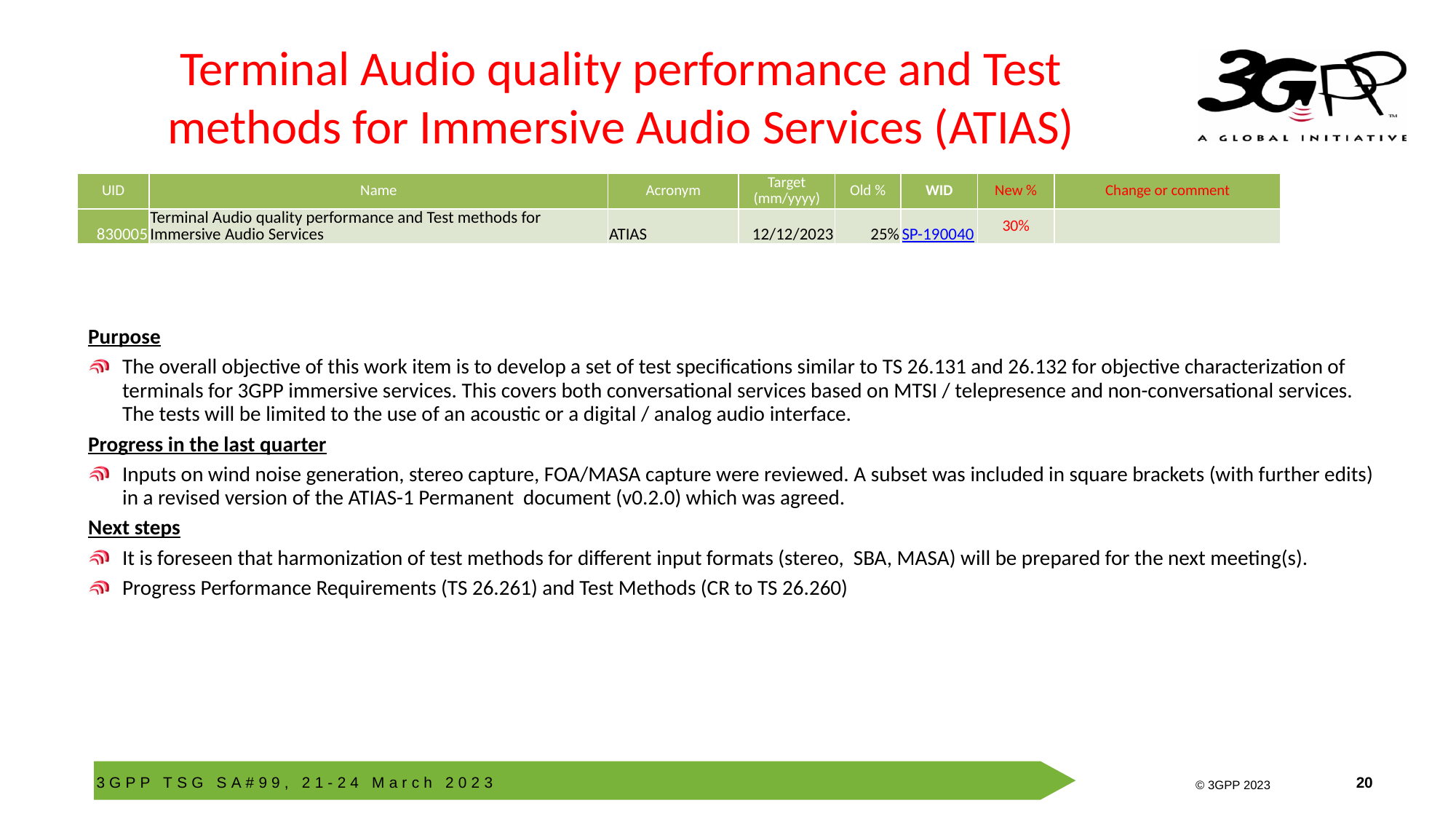

# Terminal Audio quality performance and Test methods for Immersive Audio Services (ATIAS)
| UID | Name | Acronym | Target (mm/yyyy) | Old % | WID | New % | Change or comment |
| --- | --- | --- | --- | --- | --- | --- | --- |
| 830005 | Terminal Audio quality performance and Test methods for Immersive Audio Services | ATIAS | 12/12/2023 | 25% | SP-190040 | 30% |  |
Purpose
The overall objective of this work item is to develop a set of test specifications similar to TS 26.131 and 26.132 for objective characterization of terminals for 3GPP immersive services. This covers both conversational services based on MTSI / telepresence and non-conversational services. The tests will be limited to the use of an acoustic or a digital / analog audio interface.
Progress in the last quarter
Inputs on wind noise generation, stereo capture, FOA/MASA capture were reviewed. A subset was included in square brackets (with further edits) in a revised version of the ATIAS-1 Permanent  document (v0.2.0) which was agreed.
Next steps
It is foreseen that harmonization of test methods for different input formats (stereo,  SBA, MASA) will be prepared for the next meeting(s).
Progress Performance Requirements (TS 26.261) and Test Methods (CR to TS 26.260)